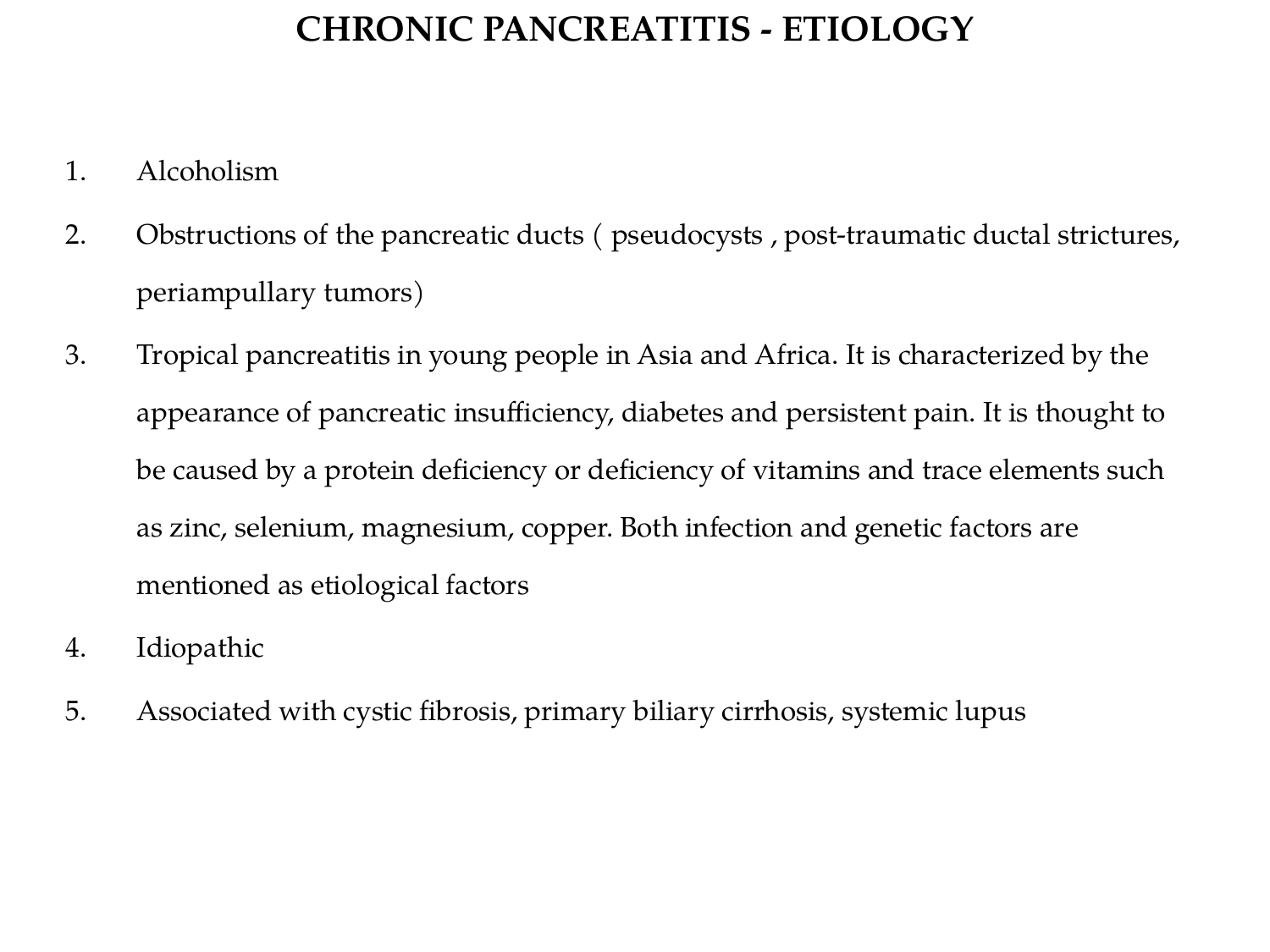

CHRONIC PANCREATITIS - ETIOLOGY
Alcoholism
Obstructions of the pancreatic ducts ( pseudocysts , post-traumatic ductal strictures, periampullary tumors)
Tropical pancreatitis in young people in Asia and Africa. It is characterized by the appearance of pancreatic insufficiency, diabetes and persistent pain. It is thought to be caused by a protein deficiency or deficiency of vitamins and trace elements such as zinc, selenium, magnesium, copper. Both infection and genetic factors are mentioned as etiological factors
Idiopathic
Associated with cystic fibrosis, primary biliary cirrhosis, systemic lupus